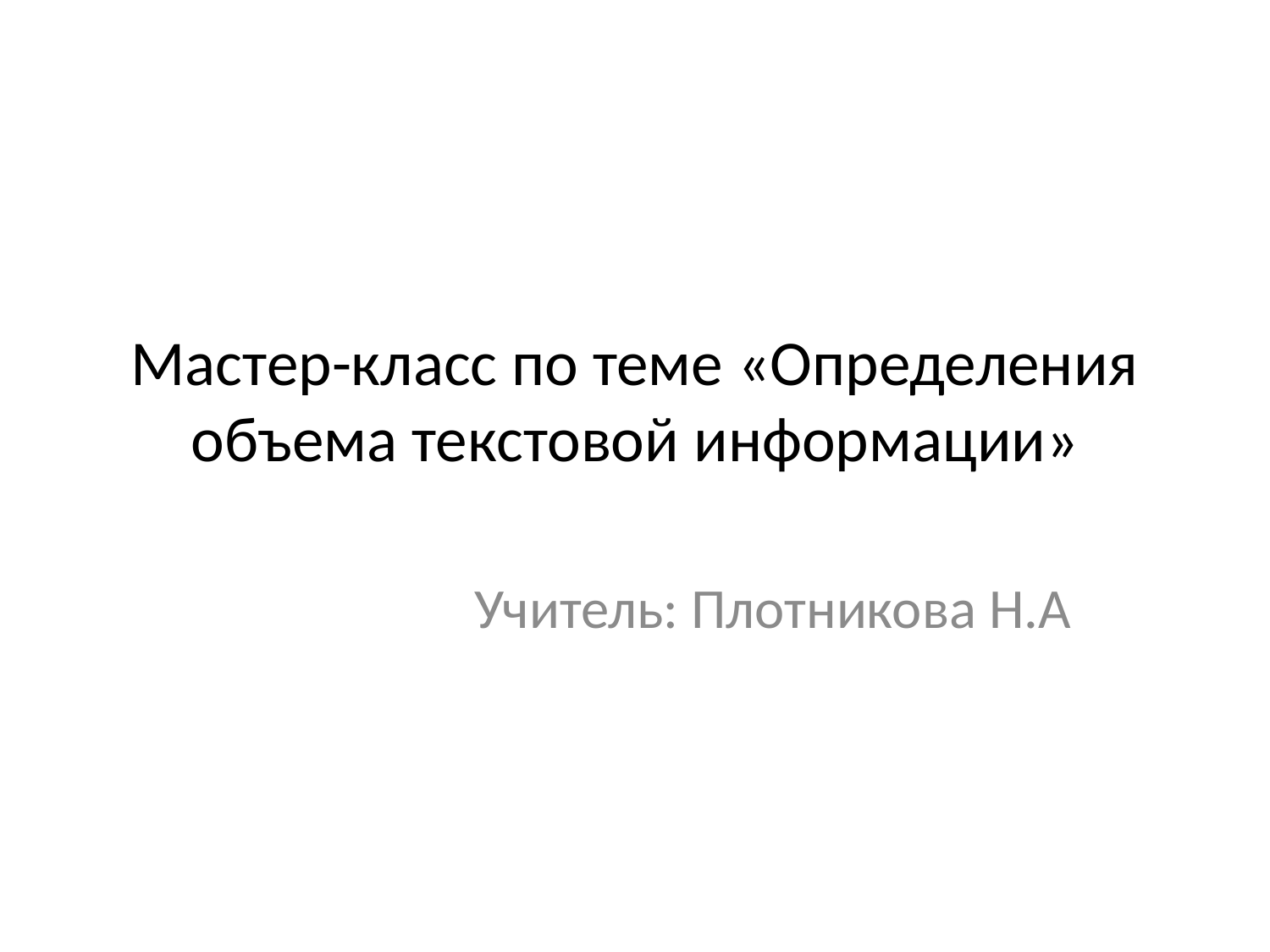

# Мастер-класс по теме «Определения объема текстовой информации»
Учитель: Плотникова Н.А